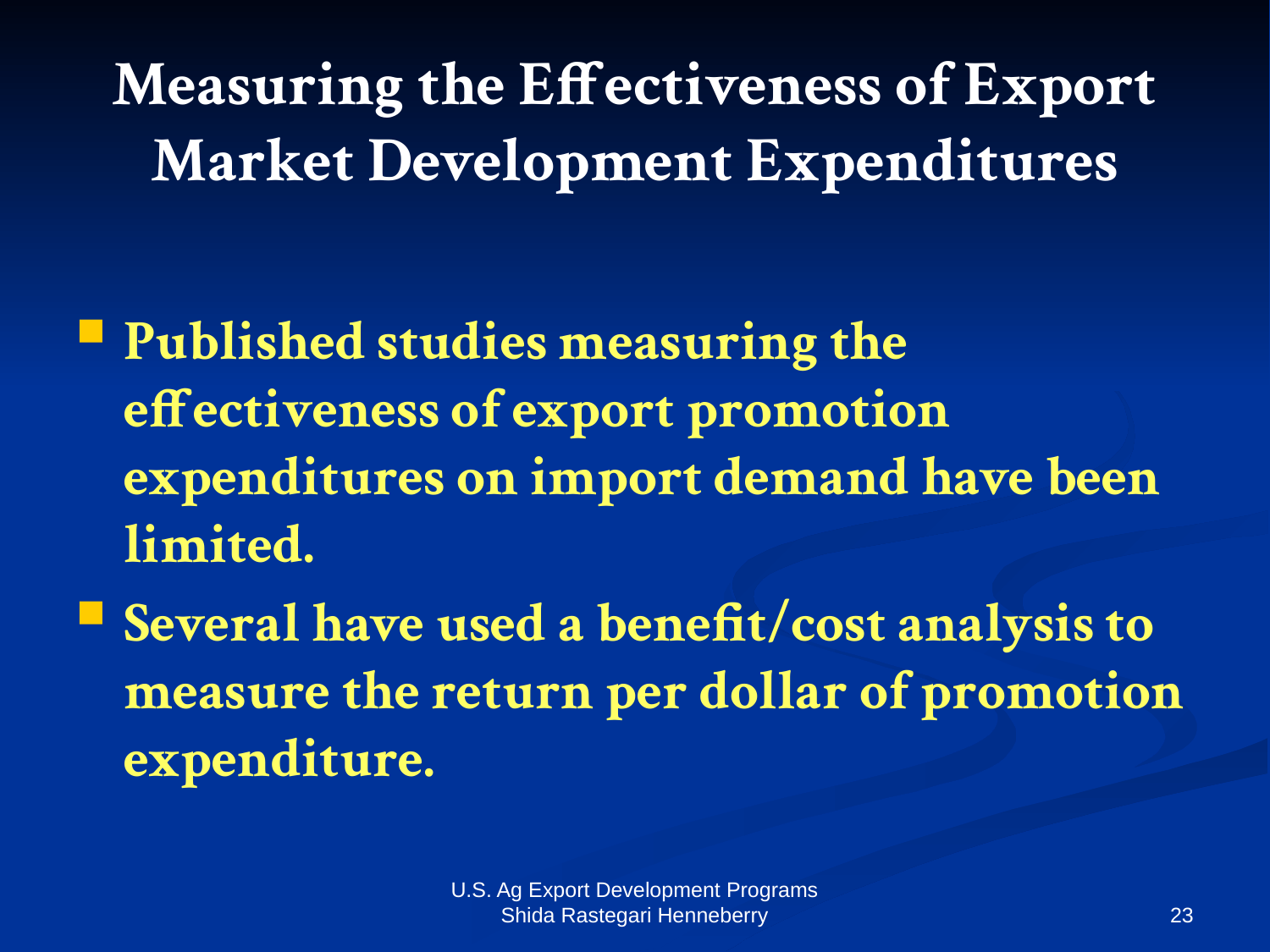

# Measuring the Effectiveness of Export Market Development Expenditures
Published studies measuring the effectiveness of export promotion expenditures on import demand have been limited.
Several have used a benefit/cost analysis to measure the return per dollar of promotion expenditure.
U.S. Ag Export Development Programs Shida Rastegari Henneberry
23